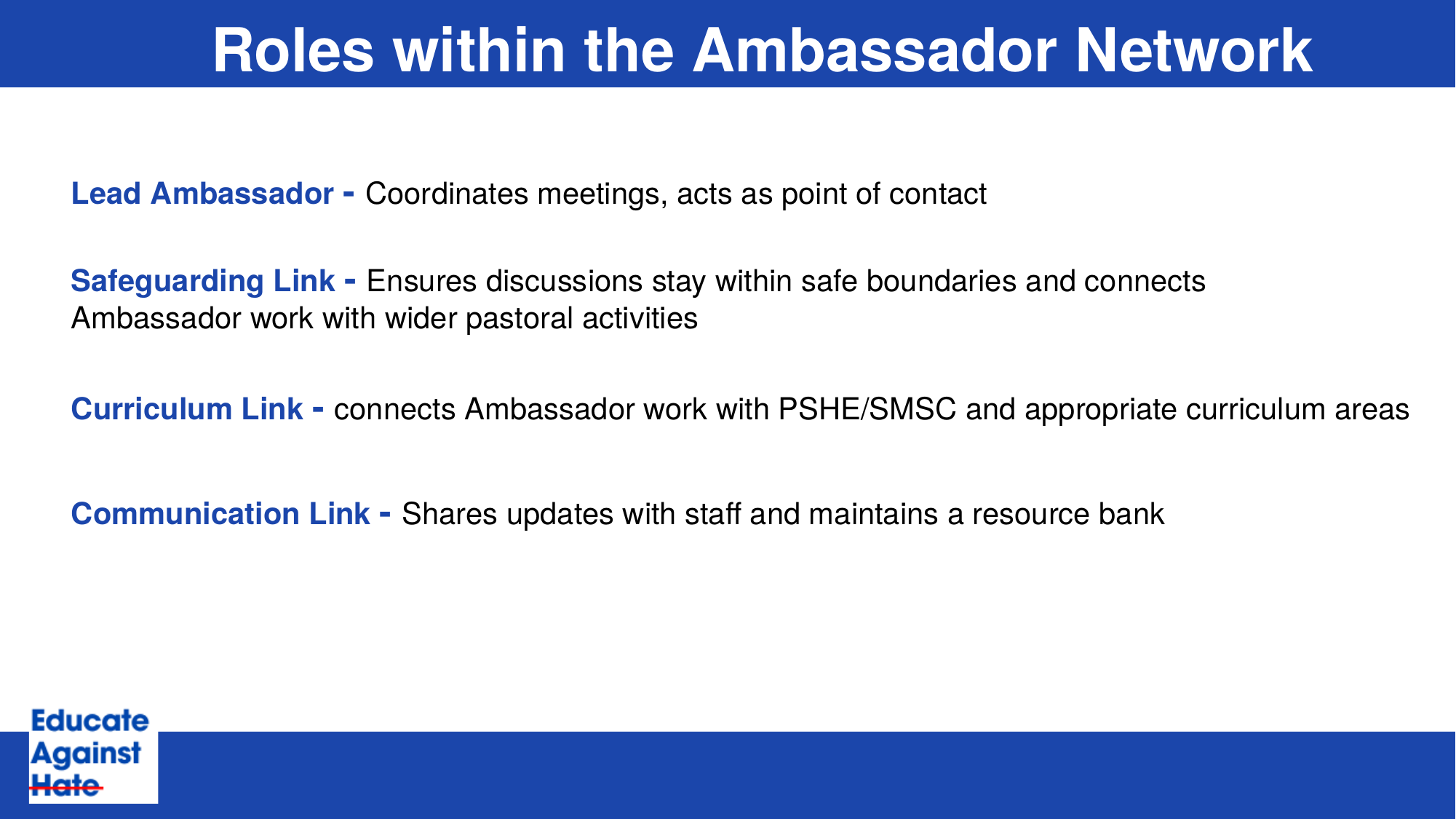

# Roles within the Ambassador Network
Lead Ambassador - Coordinates meetings, acts as point of contact

Safeguarding Link - Ensures discussions stay within safe boundaries and connects Ambassador work with wider pastoral activities

Curriculum Link - connects Ambassador work with PSHE/SMSC and appropriate curriculum areas
Communication Link - Shares updates with staff and maintains a resource bank